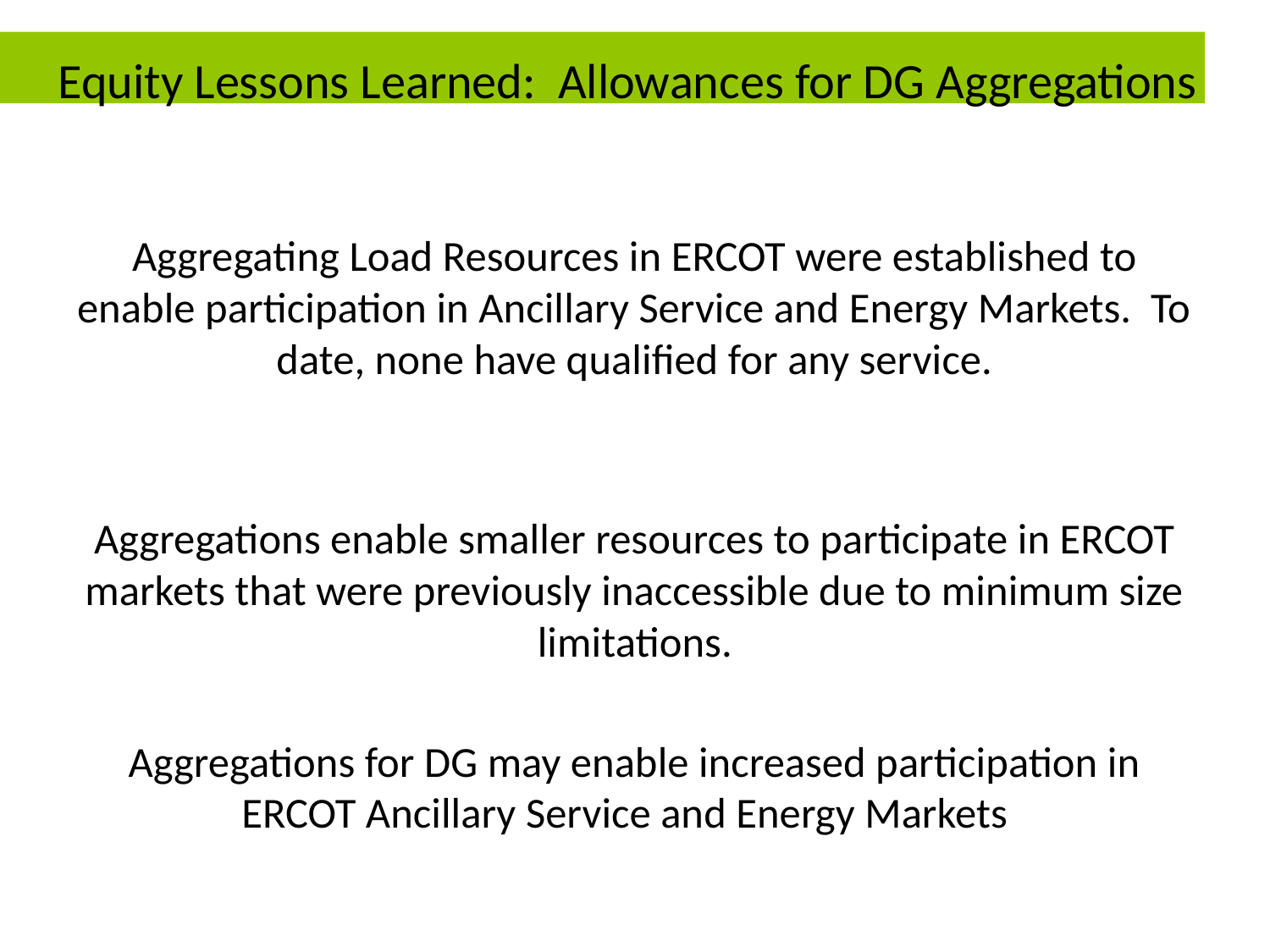

# Equity Lessons Learned:  Allowances for DG Aggregations
Aggregating Load Resources in ERCOT were established to enable participation in Ancillary Service and Energy Markets.  To date, none have qualified for any service.

Aggregations enable smaller resources to participate in ERCOT markets that were previously inaccessible due to minimum size limitations.

Aggregations for DG may enable increased participation in ERCOT Ancillary Service and Energy Markets